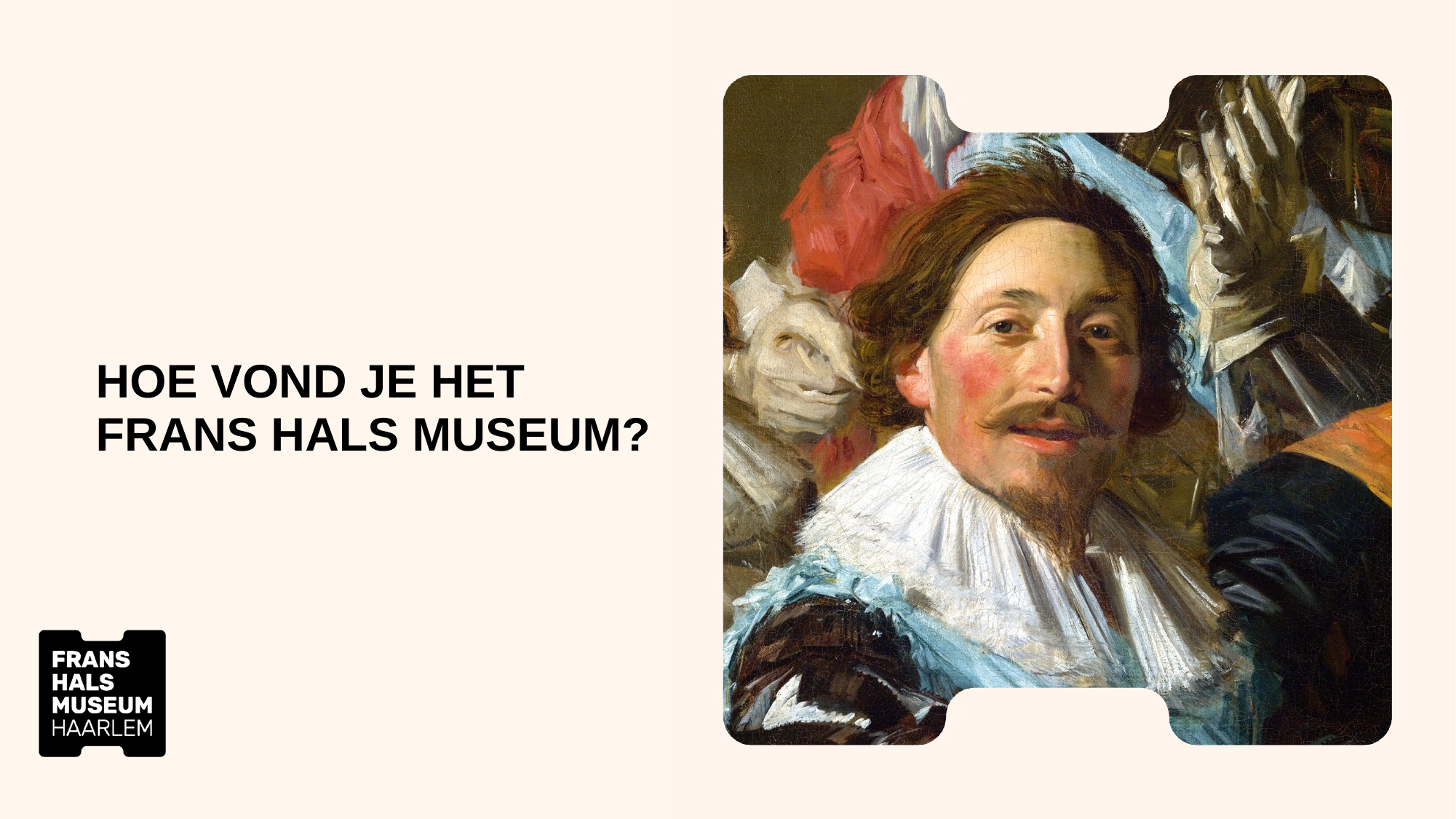

# Hoe vond je het frans hals museum?